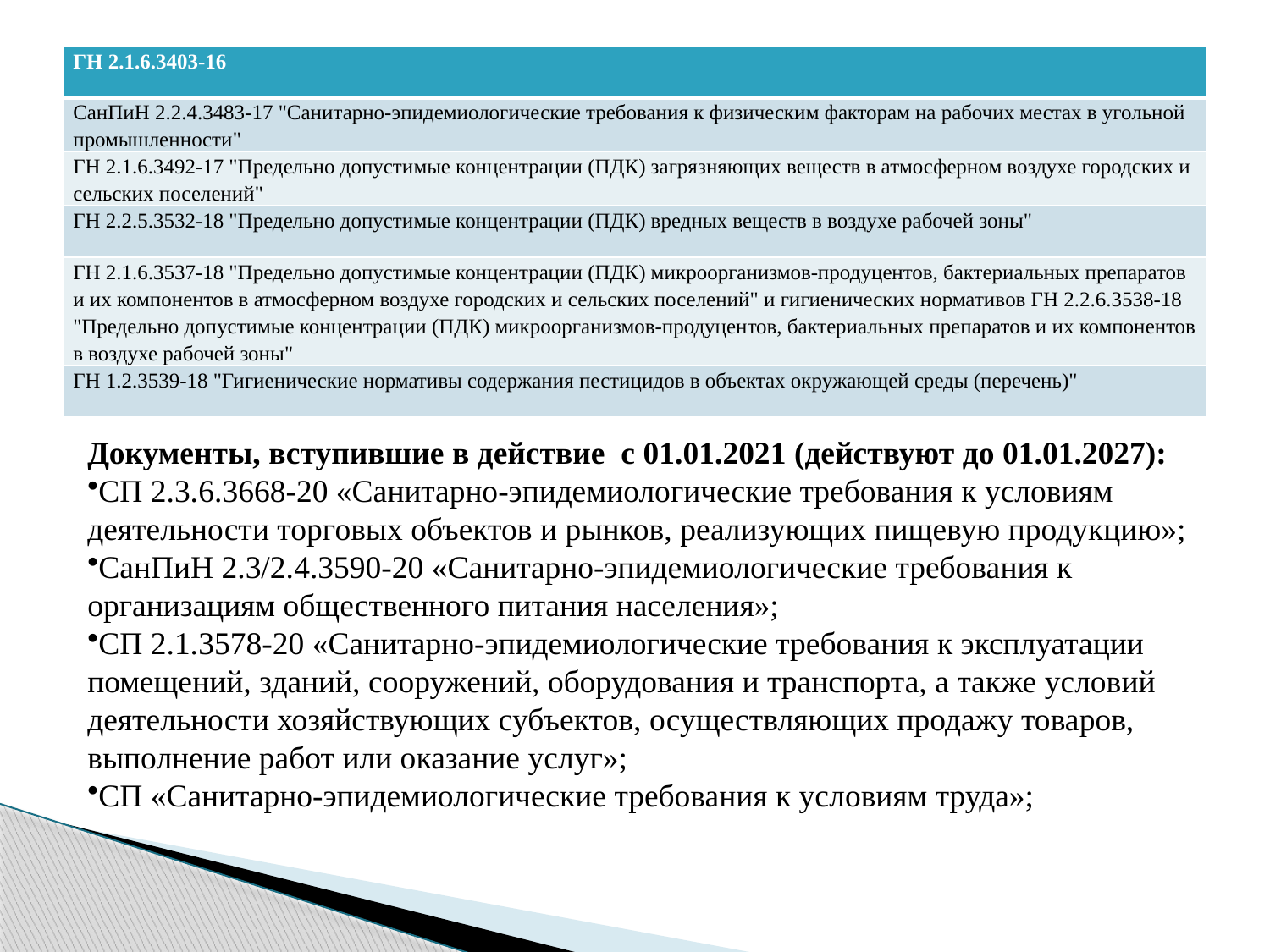

| ГН 2.1.6.3403-16 |
| --- |
| СанПиН 2.2.4.3483-17 "Санитарно-эпидемиологические требования к физическим факторам на рабочих местах в угольной промышленности" |
| ГН 2.1.6.3492-17 "Предельно допустимые концентрации (ПДК) загрязняющих веществ в атмосферном воздухе городских и сельских поселений" |
| ГН 2.2.5.3532-18 "Предельно допустимые концентрации (ПДК) вредных веществ в воздухе рабочей зоны" |
| ГН 2.1.6.3537-18 "Предельно допустимые концентрации (ПДК) микроорганизмов-продуцентов, бактериальных препаратов и их компонентов в атмосферном воздухе городских и сельских поселений" и гигиенических нормативов ГН 2.2.6.3538-18 "Предельно допустимые концентрации (ПДК) микроорганизмов-продуцентов, бактериальных препаратов и их компонентов в воздухе рабочей зоны" |
| ГН 1.2.3539-18 "Гигиенические нормативы содержания пестицидов в объектах окружающей среды (перечень)" |
Документы, вступившие в действие  с 01.01.2021 (действуют до 01.01.2027):
СП 2.3.6.3668-20 «Санитарно-эпидемиологические требования к условиям деятельности торговых объектов и рынков, реализующих пищевую продукцию»;
СанПиН 2.3/2.4.3590-20 «Санитарно-эпидемиологические требования к организациям общественного питания населения»;
СП 2.1.3578-20 «Санитарно-эпидемиологические требования к эксплуатации помещений, зданий, сооружений, оборудования и транспорта, а также условий деятельности хозяйствующих субъектов, осуществляющих продажу товаров, выполнение работ или оказание услуг»;
СП «Санитарно-эпидемиологические требования к условиям труда»;